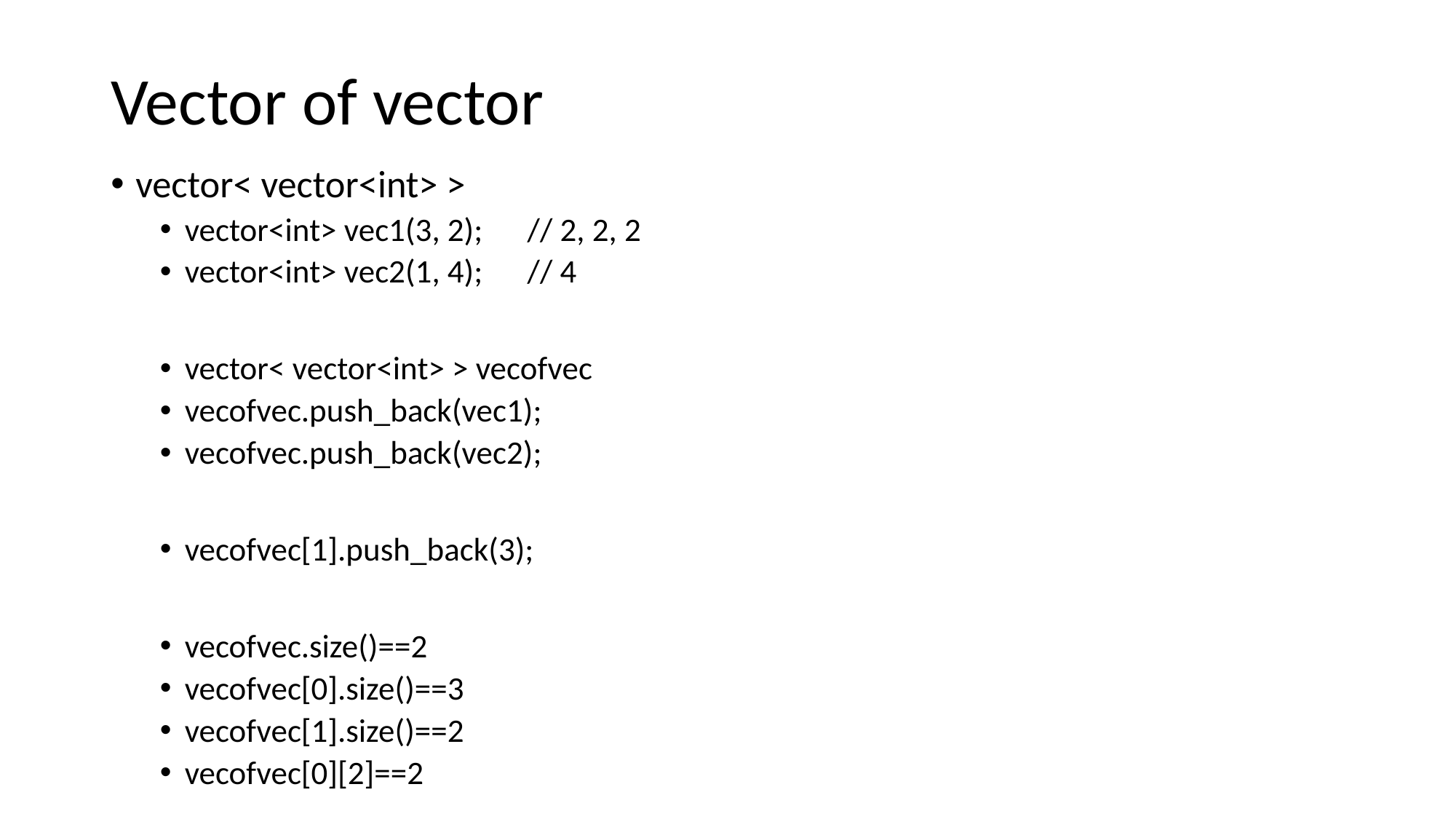

# Vector of vector
vector< vector<int> >
vector<int> vec1(3, 2);      // 2, 2, 2
vector<int> vec2(1, 4);      // 4

vector< vector<int> > vecofvec
vecofvec.push_back(vec1);
vecofvec.push_back(vec2);

vecofvec[1].push_back(3);

vecofvec.size()==2
vecofvec[0].size()==3
vecofvec[1].size()==2
vecofvec[0][2]==2